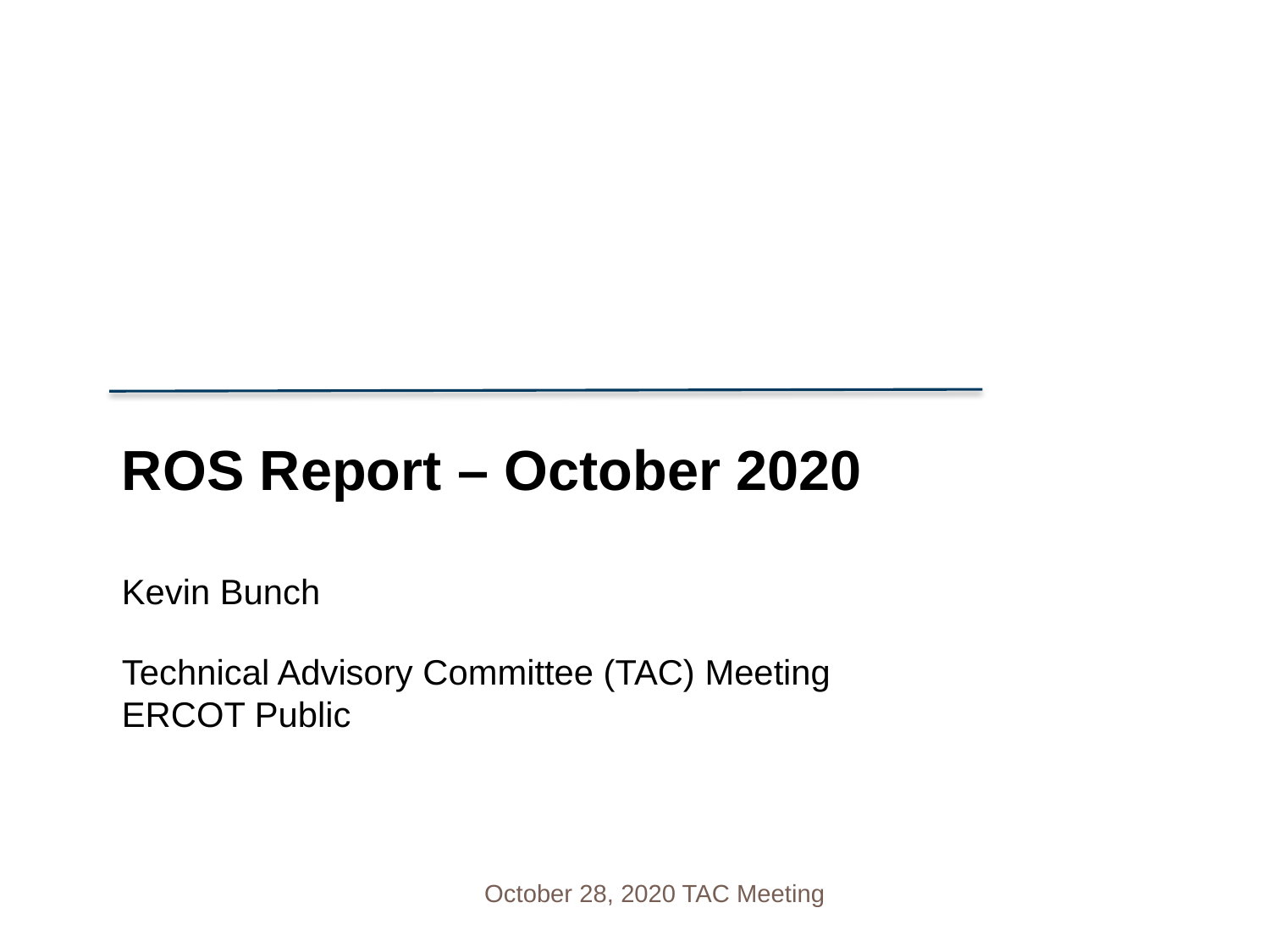

ROS Report – October 2020

Kevin Bunch

Technical Advisory Committee (TAC) Meeting
ERCOT Public

October 28, 2020 TAC Meeting